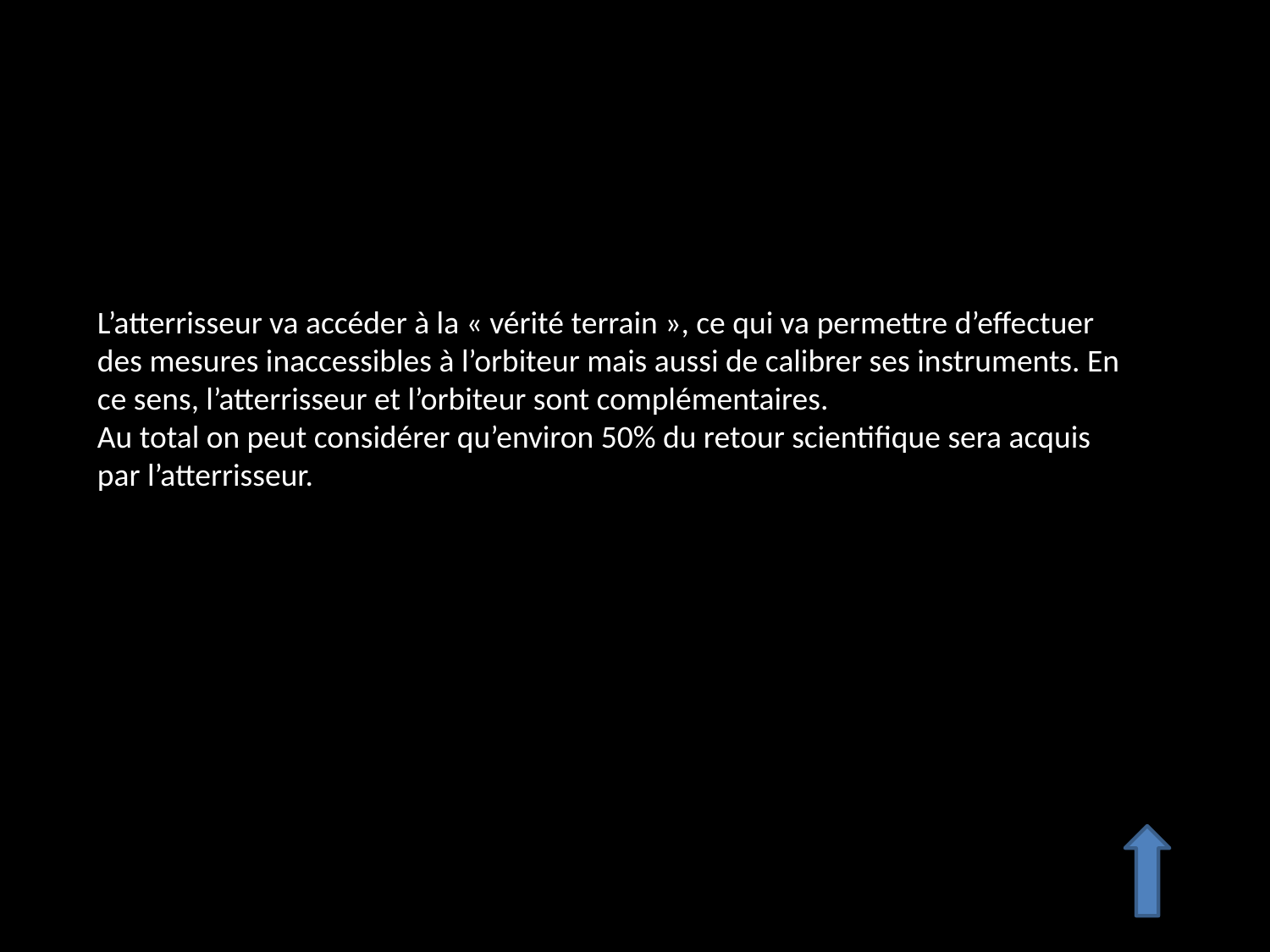

L’atterrisseur va accéder à la « vérité terrain », ce qui va permettre d’effectuer des mesures inaccessibles à l’orbiteur mais aussi de calibrer ses instruments. En ce sens, l’atterrisseur et l’orbiteur sont complémentaires.
Au total on peut considérer qu’environ 50% du retour scientifique sera acquis par l’atterrisseur.